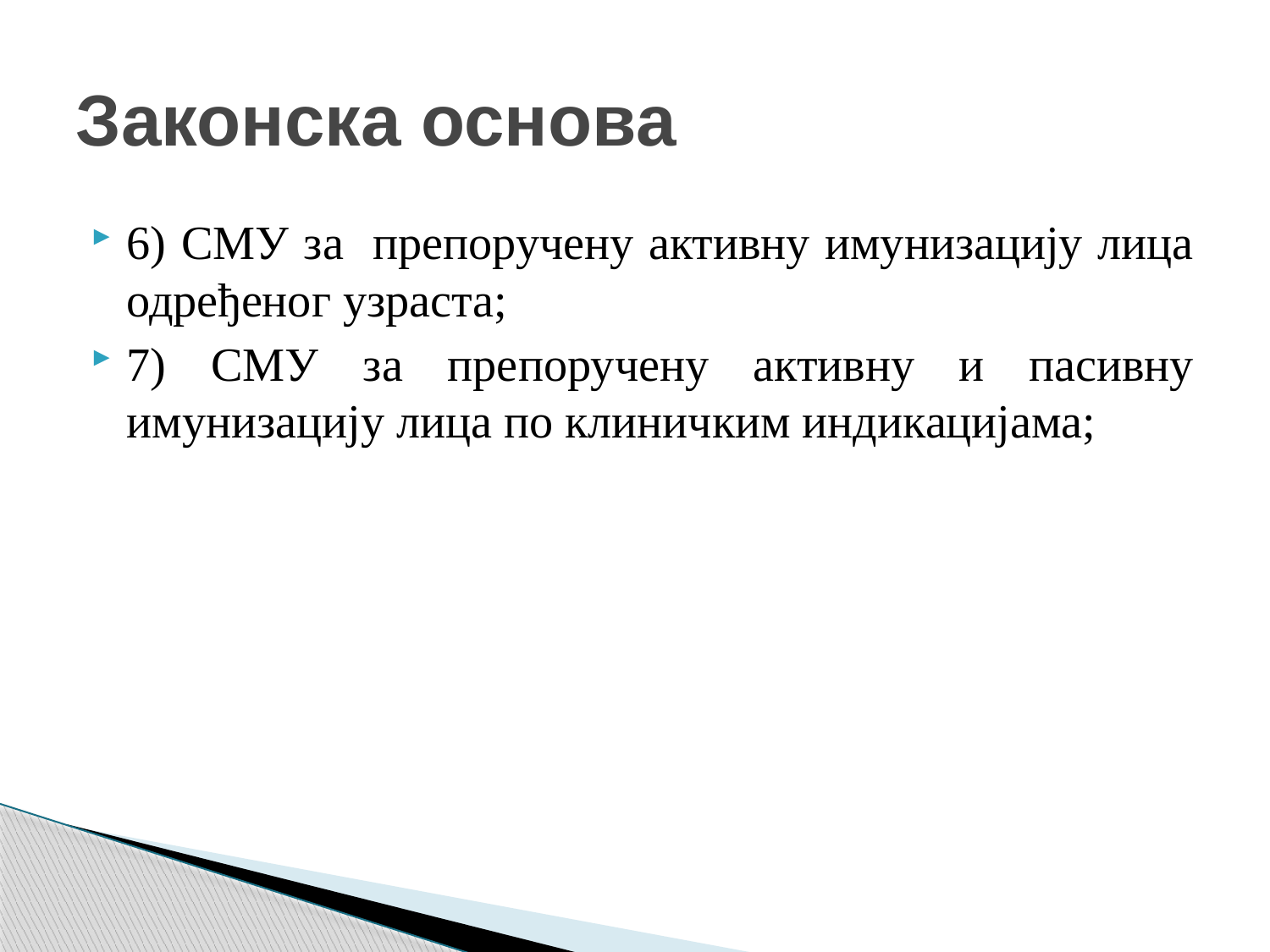

# Законска основа
6) СМУ за  препоручену активну имунизацију лица одређеног узраста;
7) СМУ за препоручену активну и пасивну имунизацију лица по клиничким индикацијама;